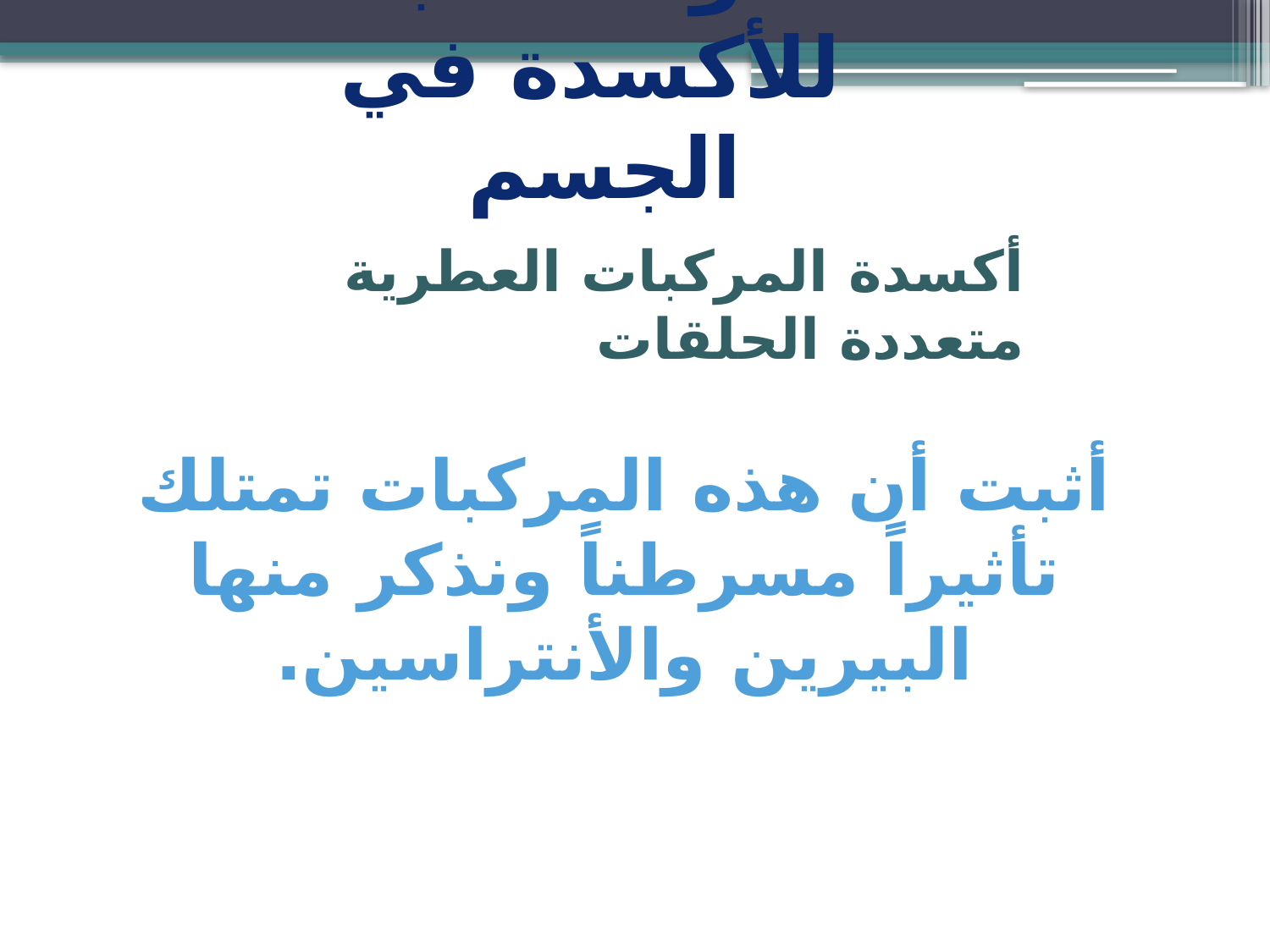

# المواد القابلة للأكسدة في الجسم
خامساً
أكسدة المركبات العطرية متعددة الحلقات
أثبت أن هذه المركبات تمتلك تأثيراً مسرطناً ونذكر منها البيرين والأنتراسين.